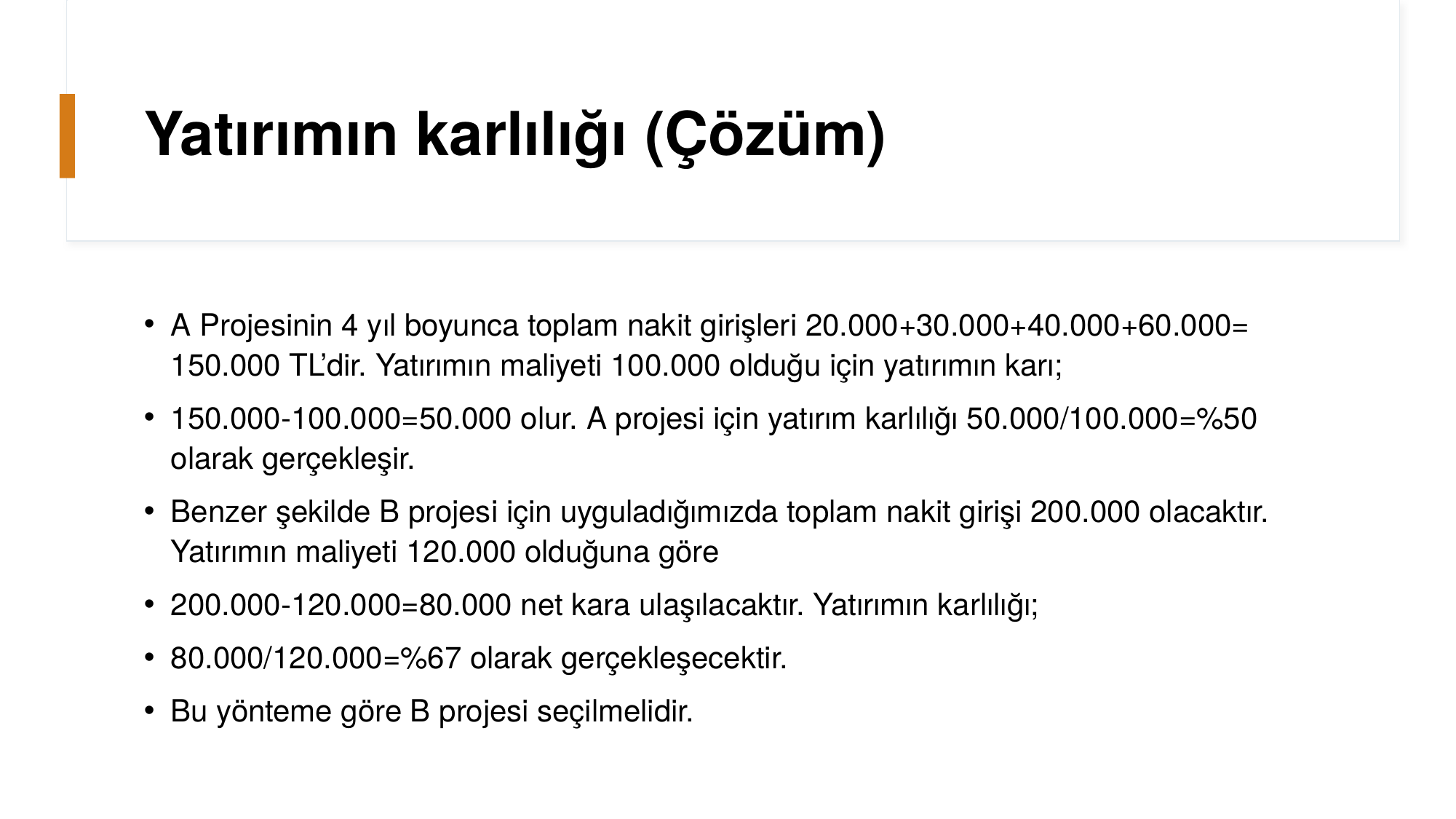

# Yatırımın karlılığı (Çözüm)
A Projesinin 4 yıl boyunca toplam nakit girişleri 20.000+30.000+40.000+60.000= 150.000 TL’dir. Yatırımın maliyeti 100.000 olduğu için yatırımın karı;
150.000-100.000=50.000 olur. A projesi için yatırım karlılığı 50.000/100.000=%50 olarak gerçekleşir.
Benzer şekilde B projesi için uyguladığımızda toplam nakit girişi 200.000 olacaktır. Yatırımın maliyeti 120.000 olduğuna göre
200.000-120.000=80.000 net kara ulaşılacaktır. Yatırımın karlılığı;
80.000/120.000=%67 olarak gerçekleşecektir.
Bu yönteme göre B projesi seçilmelidir.